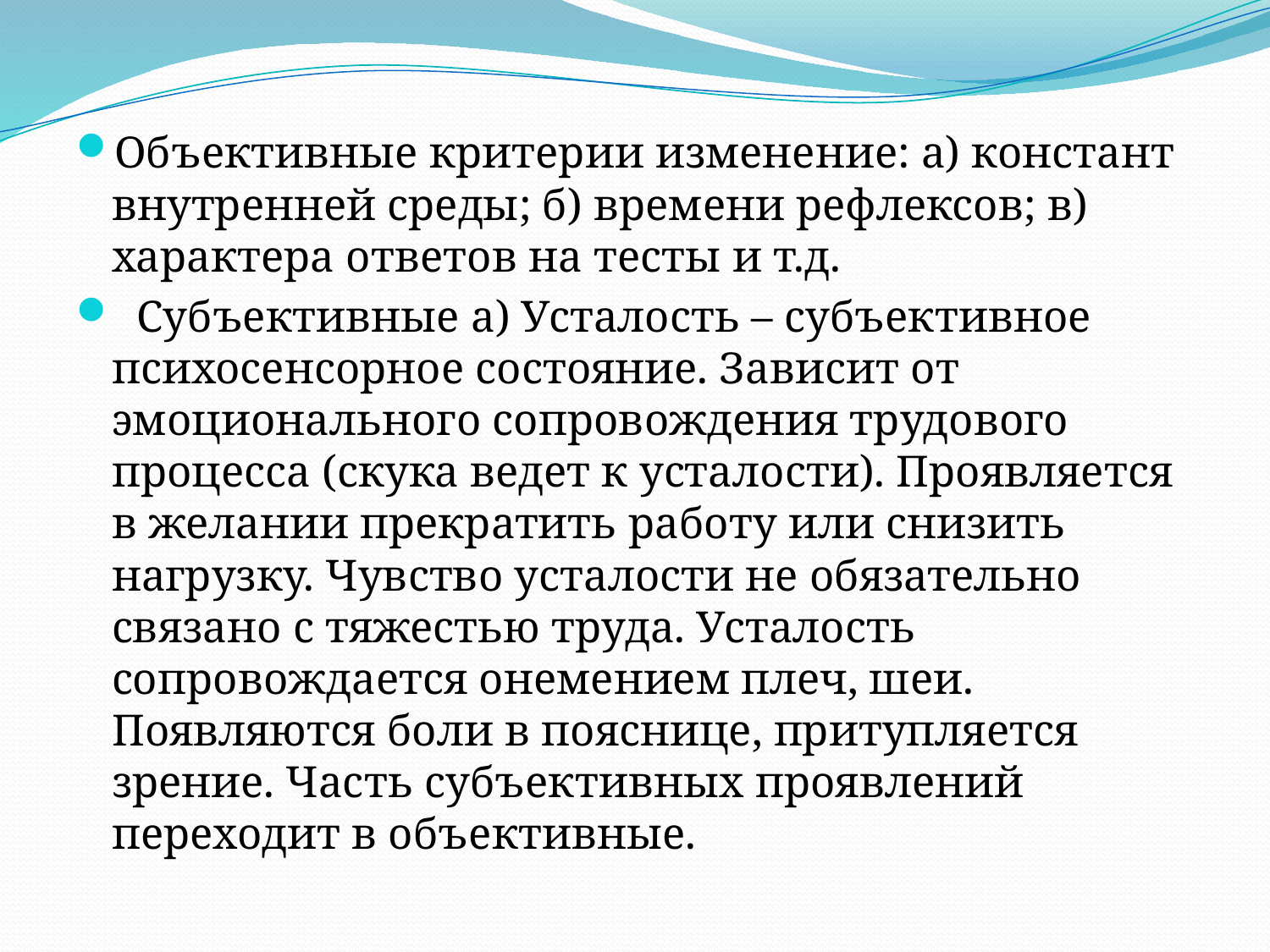

#
Объективные критерии изменение: а) констант внутренней среды; б) времени рефлексов; в) характера ответов на тесты и т.д.
  Субъективные а) Усталость – субъективное психосенсорное состояние. Зависит от эмоционального сопровождения трудового процесса (скука ведет к усталости). Проявляется в желании прекратить работу или снизить нагрузку. Чувство усталости не обязательно связано с тяжестью труда. Усталость сопровождается онемением плеч, шеи. Появляются боли в пояснице, притупляется зрение. Часть субъективных проявлений переходит в объективные.